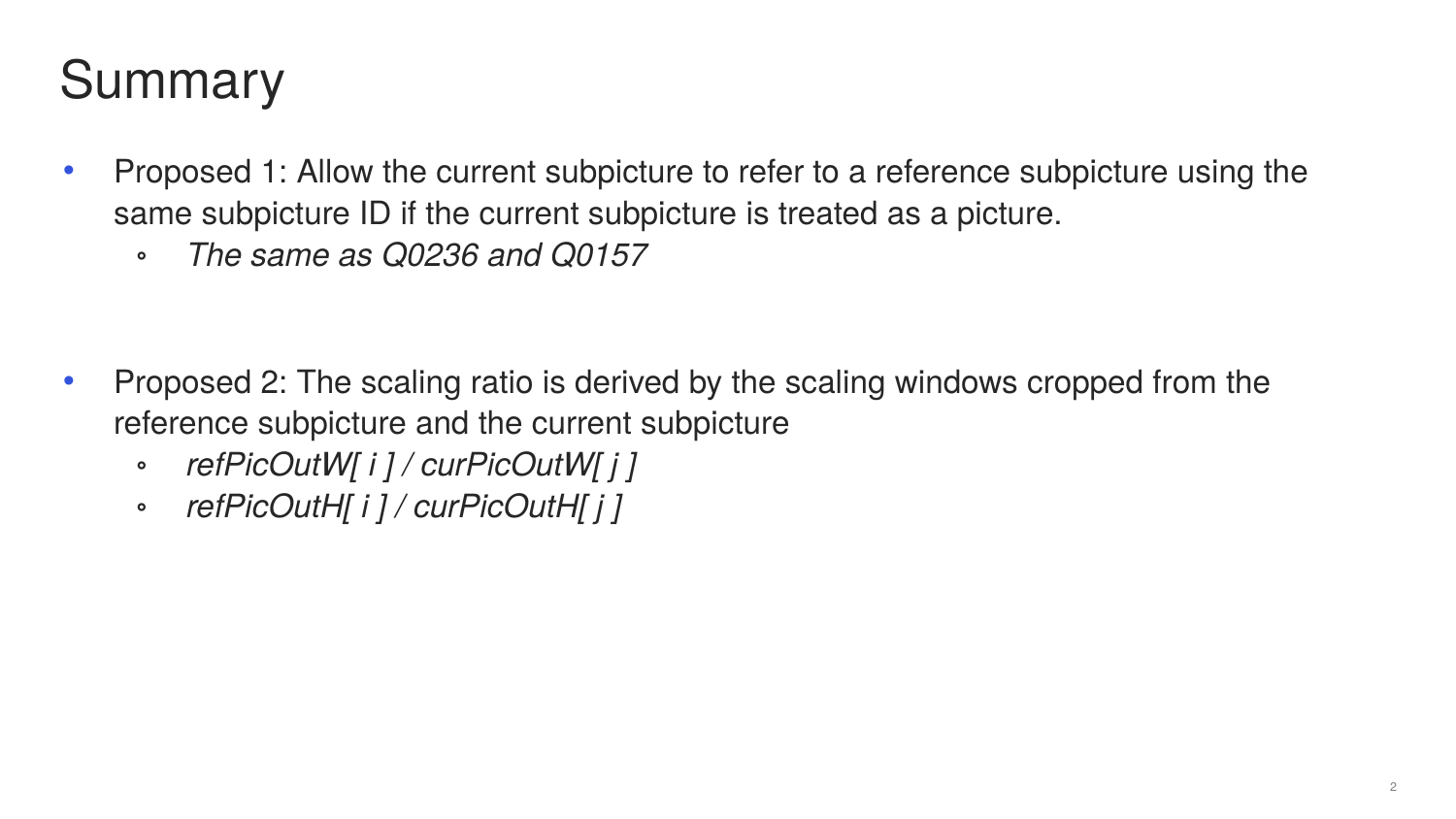

# Summary
Proposed 1: Allow the current subpicture to refer to a reference subpicture using the same subpicture ID if the current subpicture is treated as a picture.
The same as Q0236 and Q0157

Proposed 2: The scaling ratio is derived by the scaling windows cropped from the reference subpicture and the current subpicture
refPicOutW[ i ] / curPicOutW[ j ]
refPicOutH[ i ] / curPicOutH[ j ]